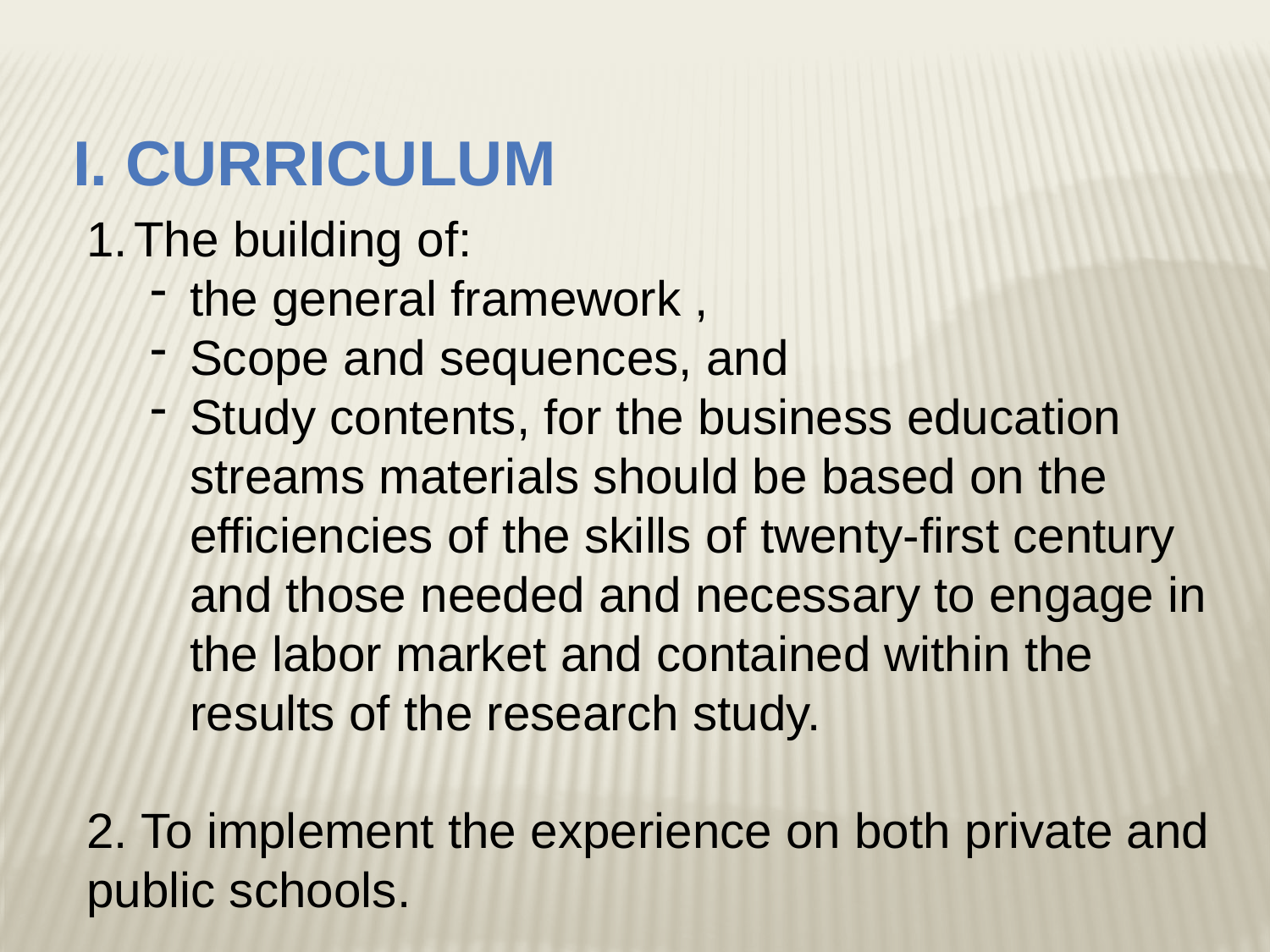

I. Curriculum
The building of:
the general framework ,
Scope and sequences, and
Study contents, for the business education streams materials should be based on the efficiencies of the skills of twenty-first century and those needed and necessary to engage in the labor market and contained within the results of the research study.

2. To implement the experience on both private and public schools.